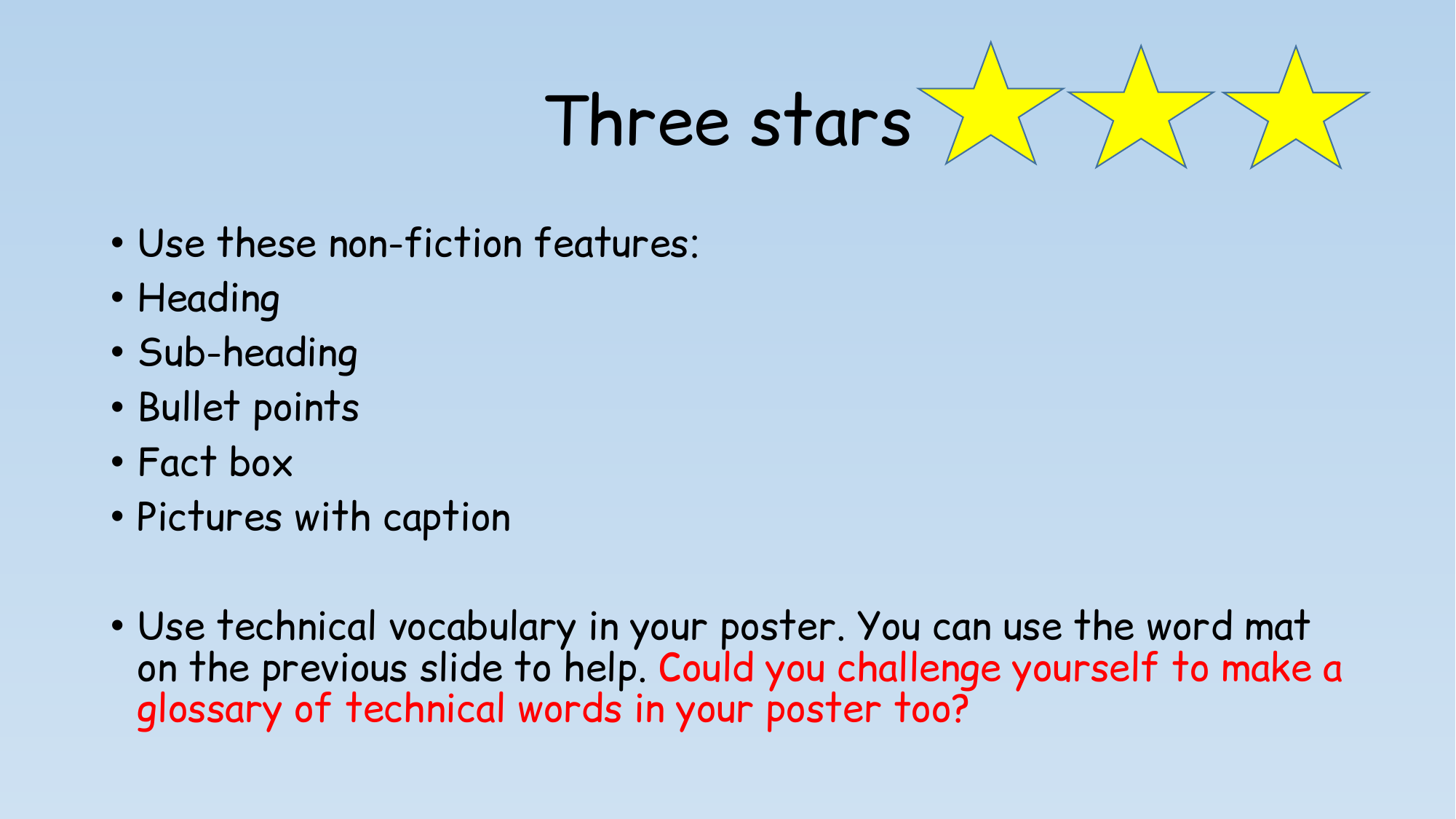

# Three stars

Use these non-fiction features:
Heading
Sub-heading
Bullet points
Fact box
Pictures with caption

Use technical vocabulary in your poster. You can use the word mat on the previous slide to help. Could you challenge yourself to make a glossary of technical words in your poster too?